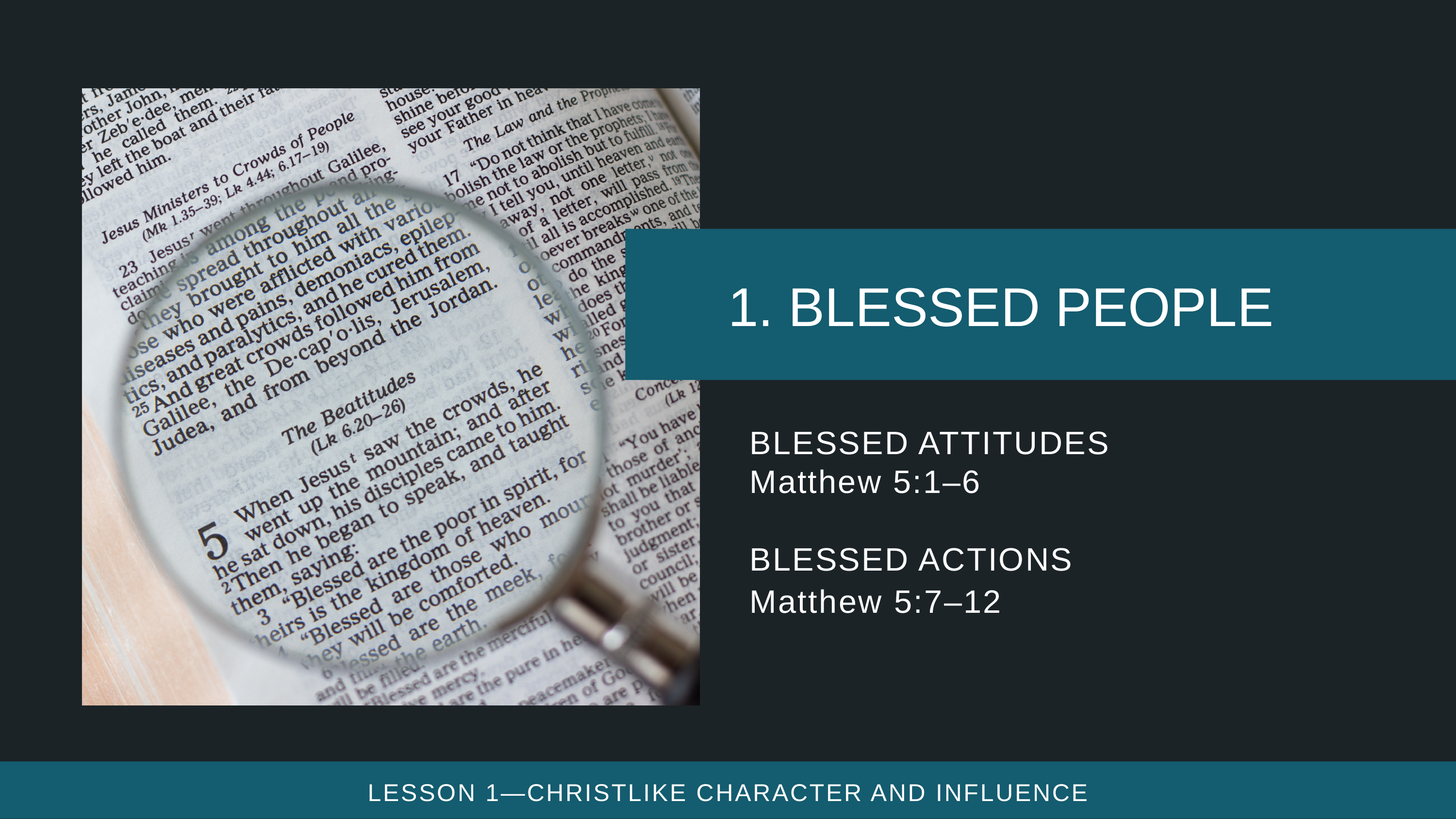

BLESSED ATTITUDES
Matthew 5:1–6

BLESSED ACTIONS
Matthew 5:7–12